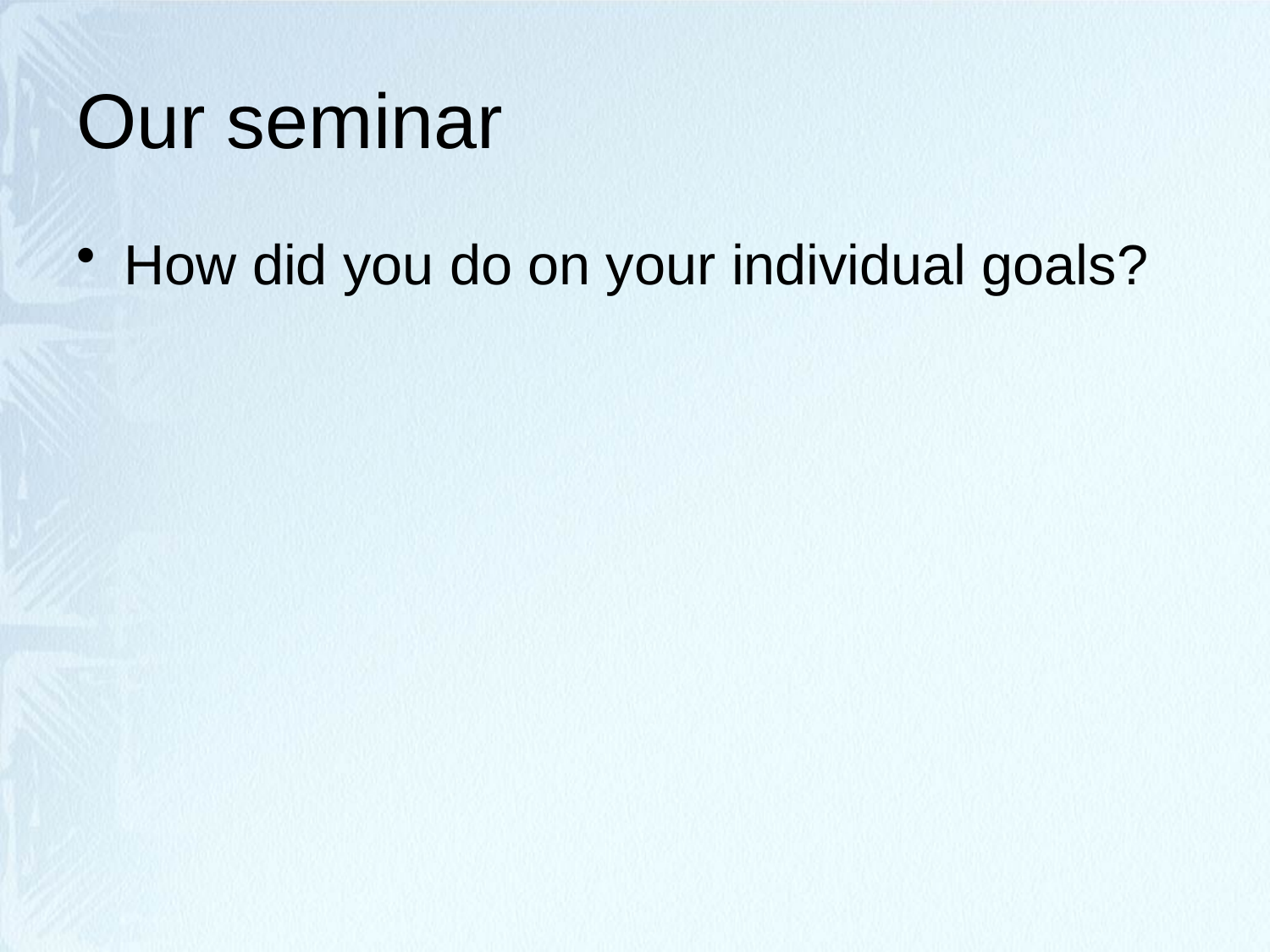

# Our seminar
How did you do on your individual goals?